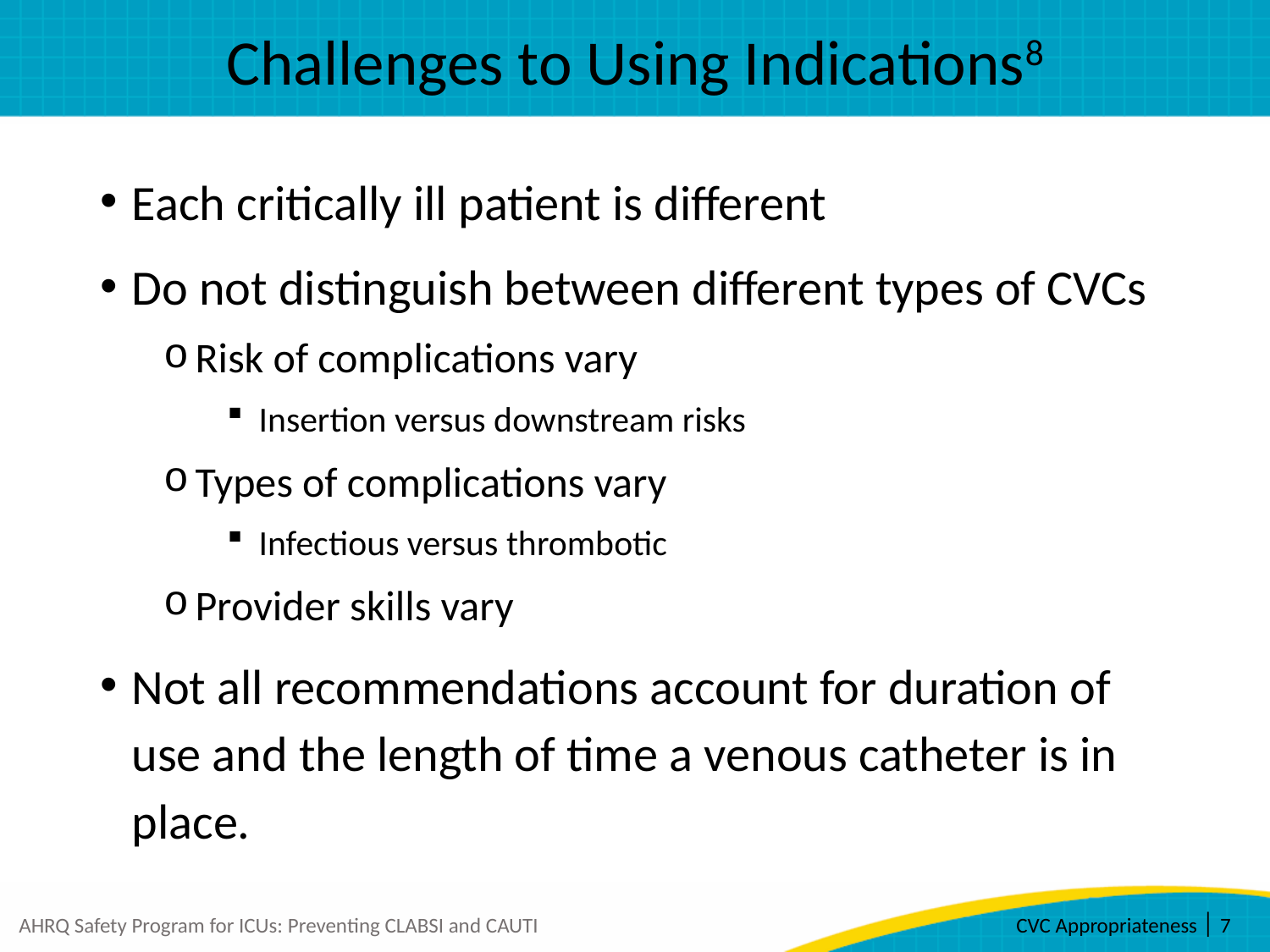

# Challenges to Using Indications8
Each critically ill patient is different
Do not distinguish between different types of CVCs
Risk of complications vary
Insertion versus downstream risks
Types of complications vary
Infectious versus thrombotic
Provider skills vary
Not all recommendations account for duration of use and the length of time a venous catheter is in place.
AHRQ Safety Program for ICUs: Preventing CLABSI and CAUTI
CVC Appropriateness ׀ 7